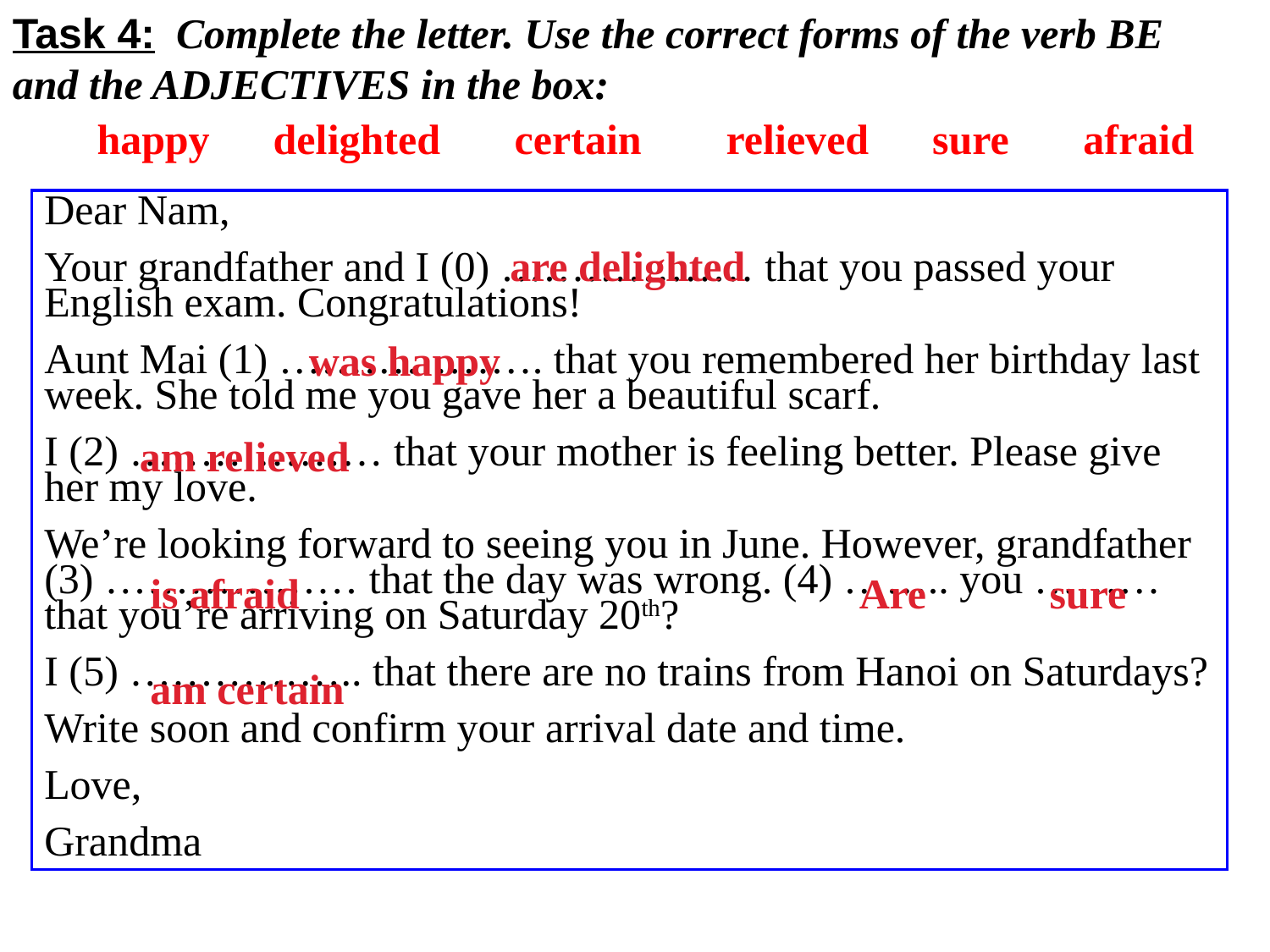

Task 4:  Complete the letter. Use the correct forms of the verb BE and the ADJECTIVES in the box:
   happy      delighted       certain        relieved      sure       afraid
Dear Nam,
Your grandfather and I (0) ……………… that you passed your English exam. Congratulations!
Aunt Mai (1) ………………. that you remembered her birthday last week. She told me you gave her a beautiful scarf.
I (2) ……………… that your mother is feeling better. Please give her my love.
We’re looking forward to seeing you in June. However, grandfather (3) ……………… that the day was wrong. (4) …….. you ……… that you’re arriving on Saturday 20th?
I (5) …………….. that there are no trains from Hanoi on Saturdays?
Write soon and confirm your arrival date and time.
Love,
Grandma
are delighted
was happy
am relieved
is afraid
Are
sure
am certain